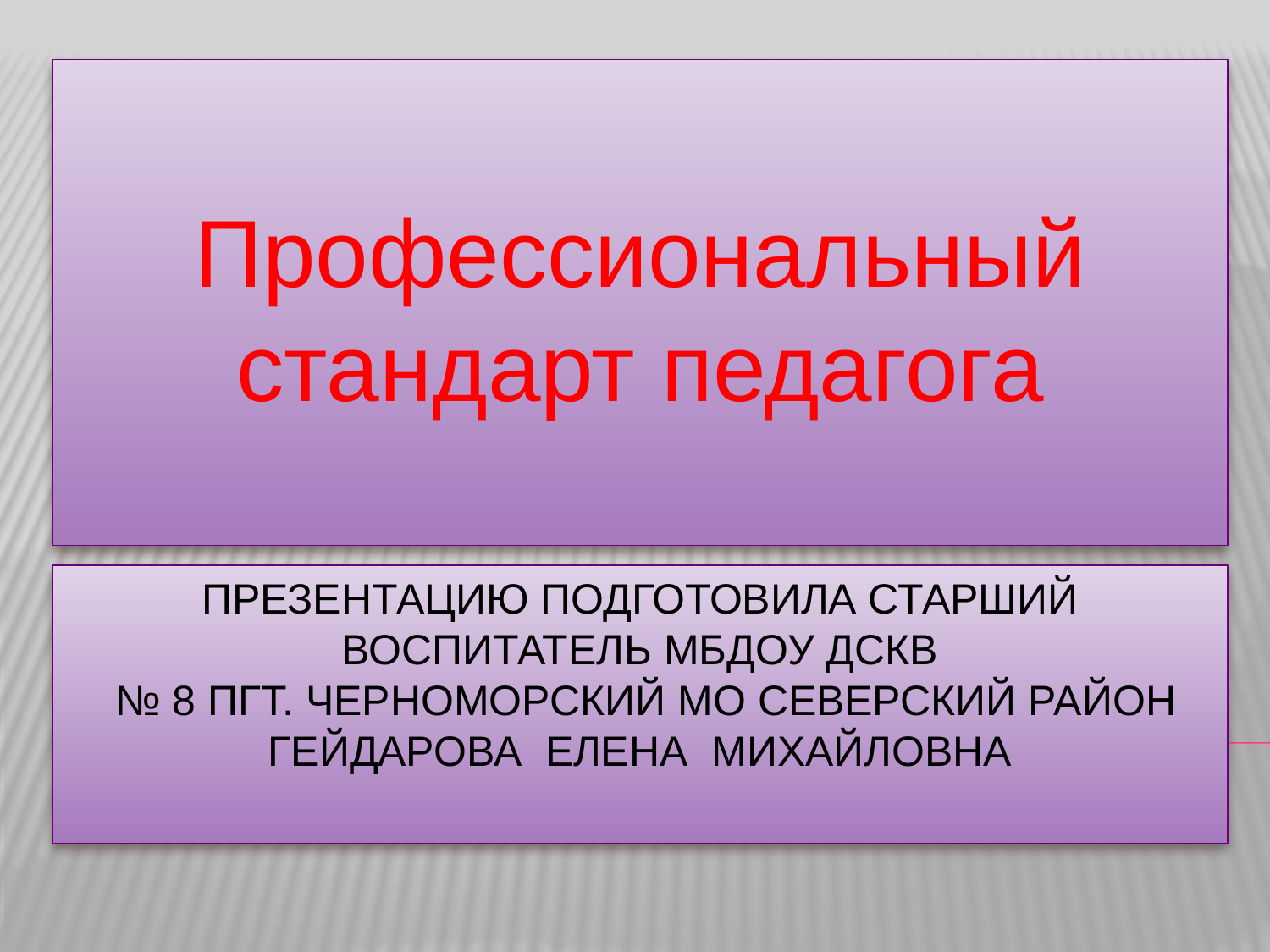

Профессиональный стандарт педагога

# Презентацию подготовила старший воспитатель МБДОУ ДСКВ № 8 ПГТ. Черноморский мо северский район гейдарова  елена  михайловна